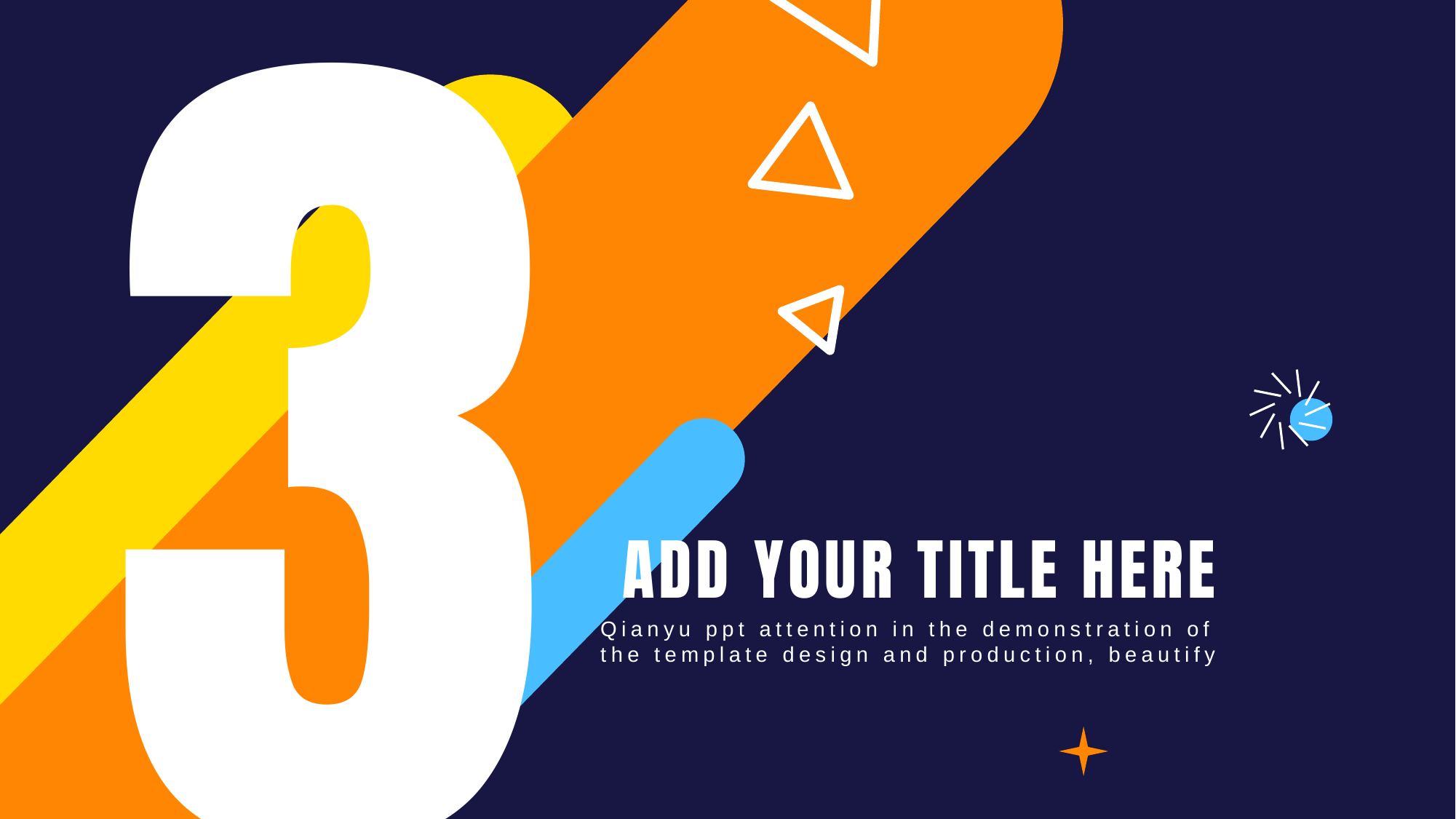

3

ADD YOUR TITLE HERE
Qianyu ppt attention in the demonstration of the template design and production, beautify